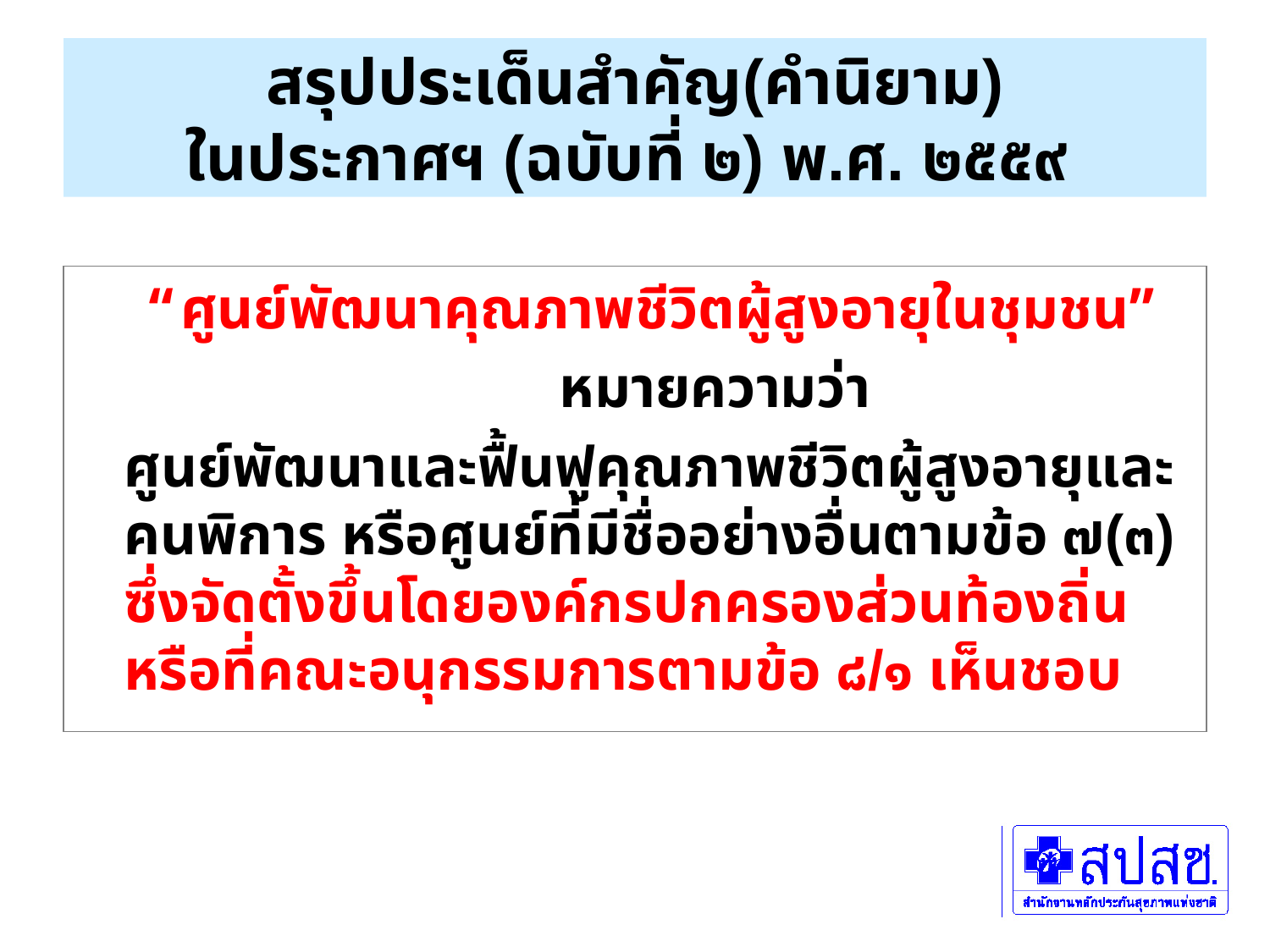

# สรุปประเด็นสำคัญ(คำนิยาม) ในประกาศฯ (ฉบับที่ ๒) พ.ศ. ๒๕๕๙
	“ศูนย์พัฒนาคุณภาพชีวิตผู้สูงอายุในชุมชน”
		หมายความว่า
	ศูนย์พัฒนาและฟื้นฟูคุณภาพชีวิตผู้สูงอายุและคนพิการ หรือศูนย์ที่มีชื่ออย่างอื่นตามข้อ ๗(๓) ซึ่งจัดตั้งขึ้นโดยองค์กรปกครองส่วนท้องถิ่น หรือที่คณะอนุกรรมการตามข้อ ๘/๑ เห็นชอบ